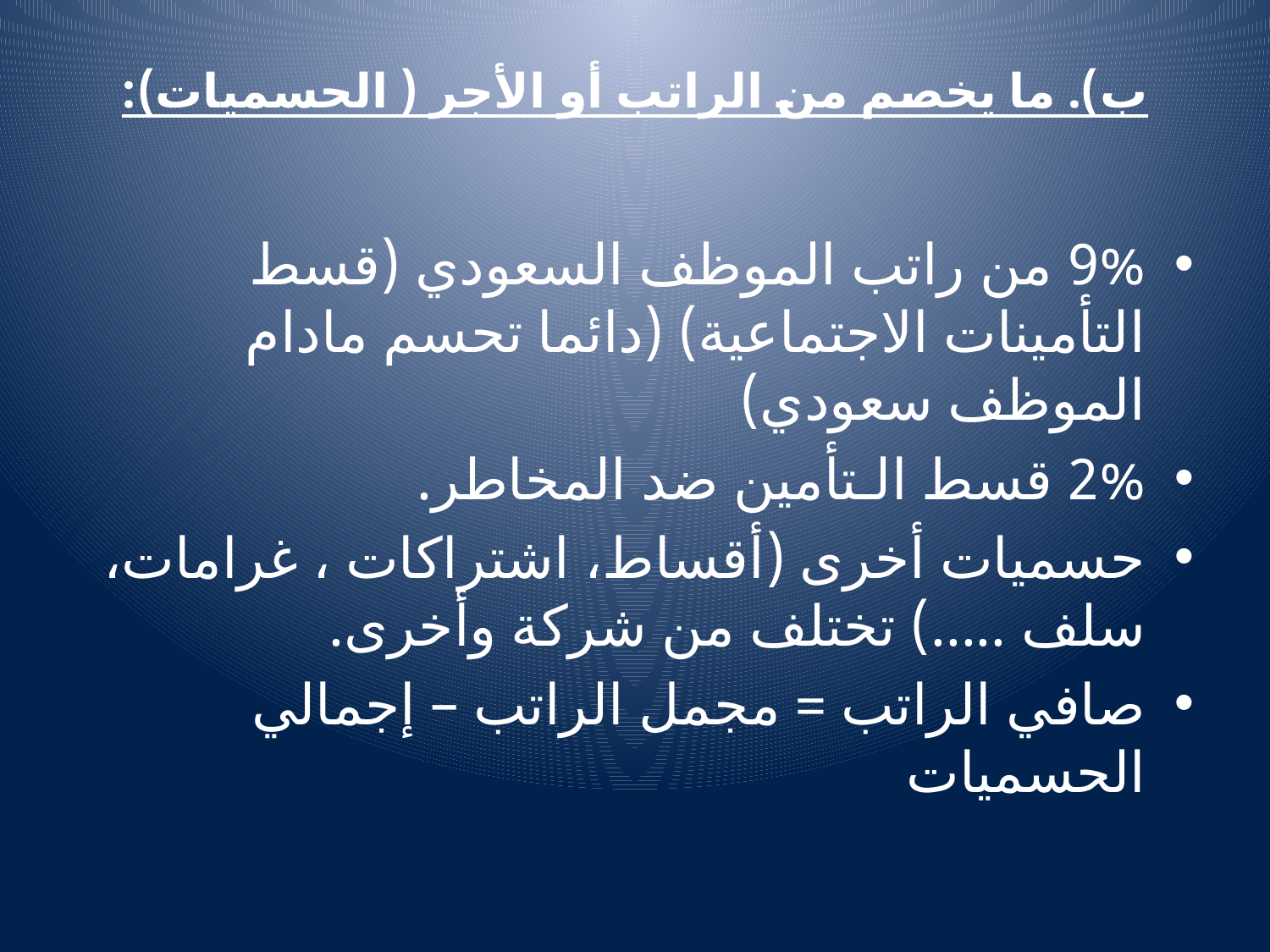

# ب). ما يخصم من الراتب أو الأجر ( الحسميات):
9% من راتب الموظف السعودي (قسط التأمينات الاجتماعية) (دائما تحسم مادام الموظف سعودي)
2% قسط الـتأمين ضد المخاطر.
حسميات أخرى (أقساط، اشتراكات ، غرامات، سلف .....) تختلف من شركة وأخرى.
صافي الراتب = مجمل الراتب – إجمالي الحسميات